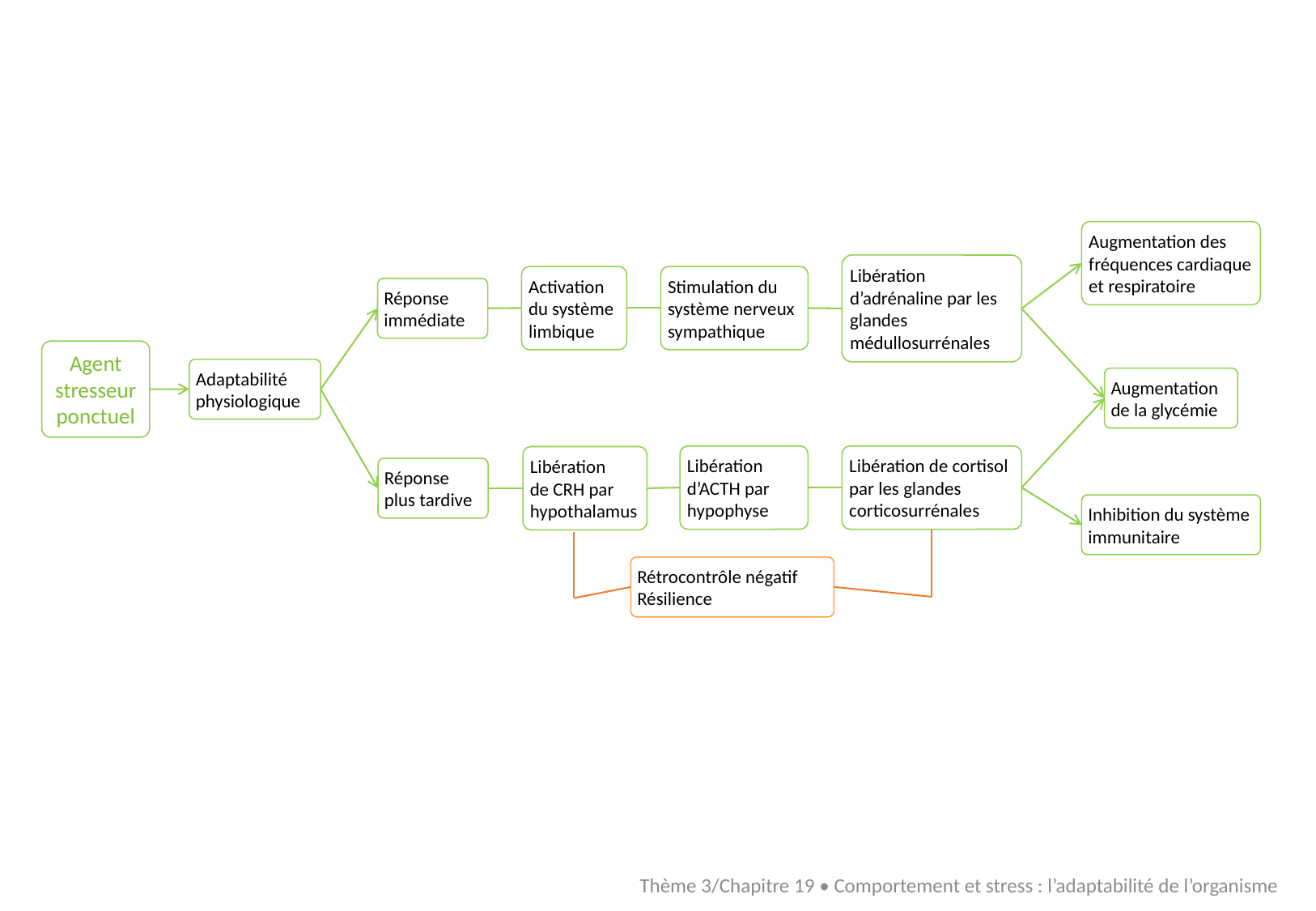

Augmentation des fréquences cardiaque et respiratoire
Libération d’adrénaline par les glandes médullosurrénales
Activation du système limbique
Stimulation du système nerveux sympathique
Réponse
immédiate
Agent
stresseur ponctuel
Adaptabilité
physiologique
Augmentation de la glycémie
Libération d’ACTH par hypophyse
Libération de cortisol par les glandes corticosurrénales
Libération
de CRH par hypothalamus
Réponse plus tardive
Inhibition du système immunitaire
Rétrocontrôle négatif
Résilience
Thème 3/Chapitre 19 • Comportement et stress : l’adaptabilité de l’organisme